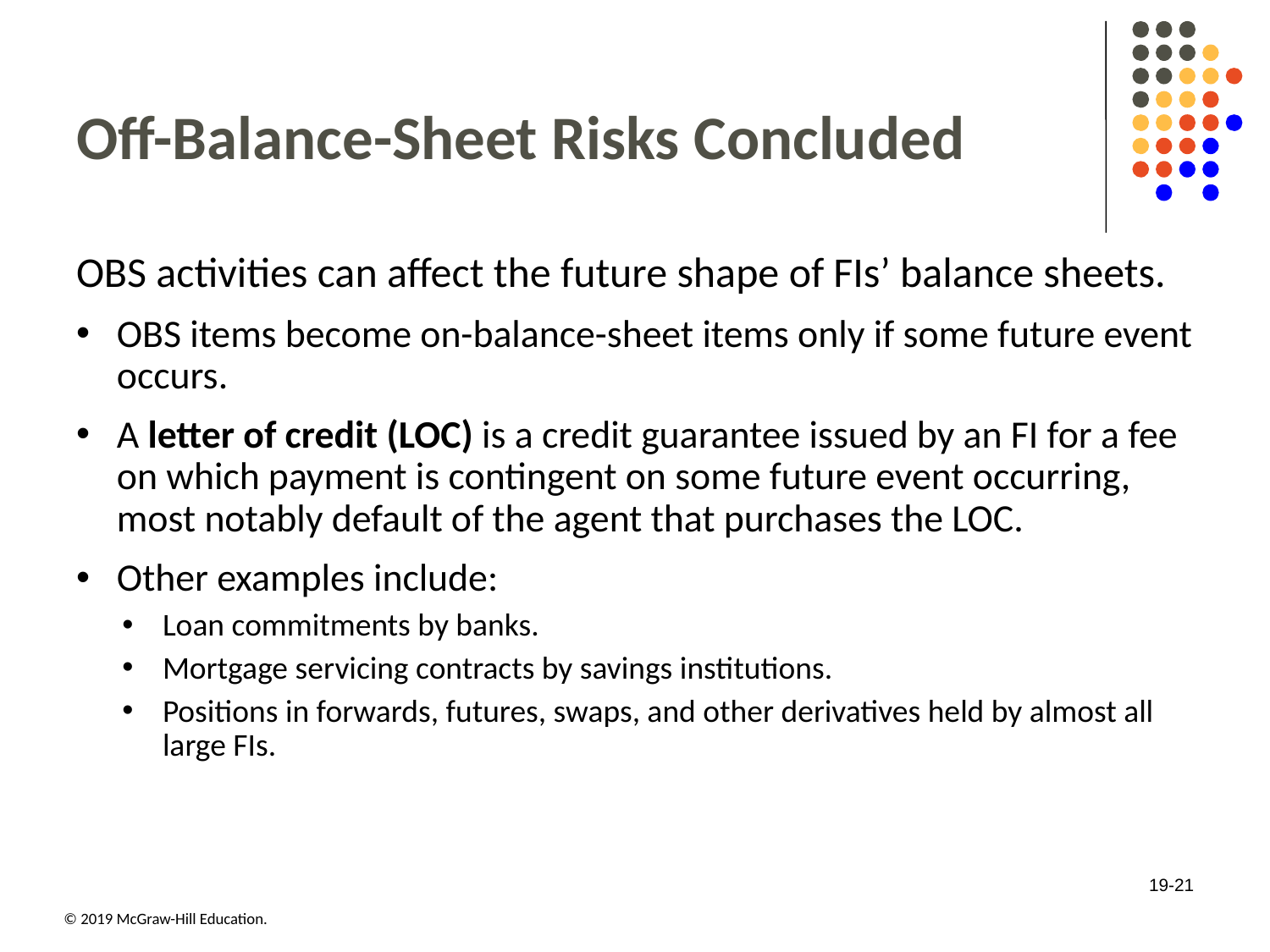

# Off-Balance-Sheet Risks Concluded
OBS activities can affect the future shape of FIs’ balance sheets.
OBS items become on-balance-sheet items only if some future event occurs.
A letter of credit (LOC) is a credit guarantee issued by an FI for a fee on which payment is contingent on some future event occurring, most notably default of the agent that purchases the LOC.
Other examples include:
Loan commitments by banks.
Mortgage servicing contracts by savings institutions.
Positions in forwards, futures, swaps, and other derivatives held by almost all large FIs.
19-21